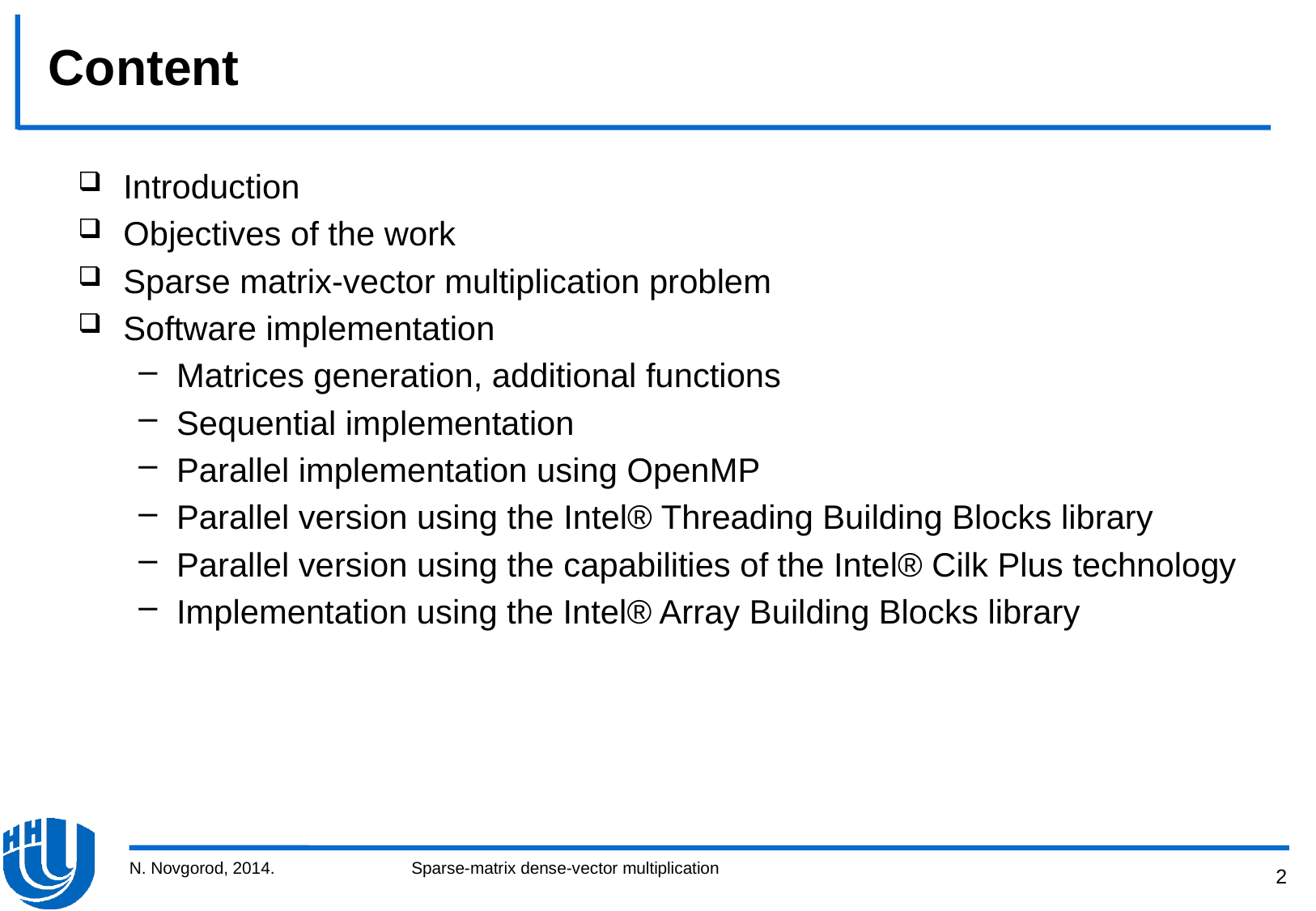

# Content
Introduction
Objectives of the work
Sparse matrix-vector multiplication problem
Software implementation
Matrices generation, additional functions
Sequential implementation
Parallel implementation using OpenMP
Parallel version using the Intel® Threading Building Blocks library
Parallel version using the capabilities of the Intel® Cilk Plus technology
Implementation using the Intel® Array Building Blocks library
N. Novgorod, 2014.
Sparse-matrix dense-vector multiplication